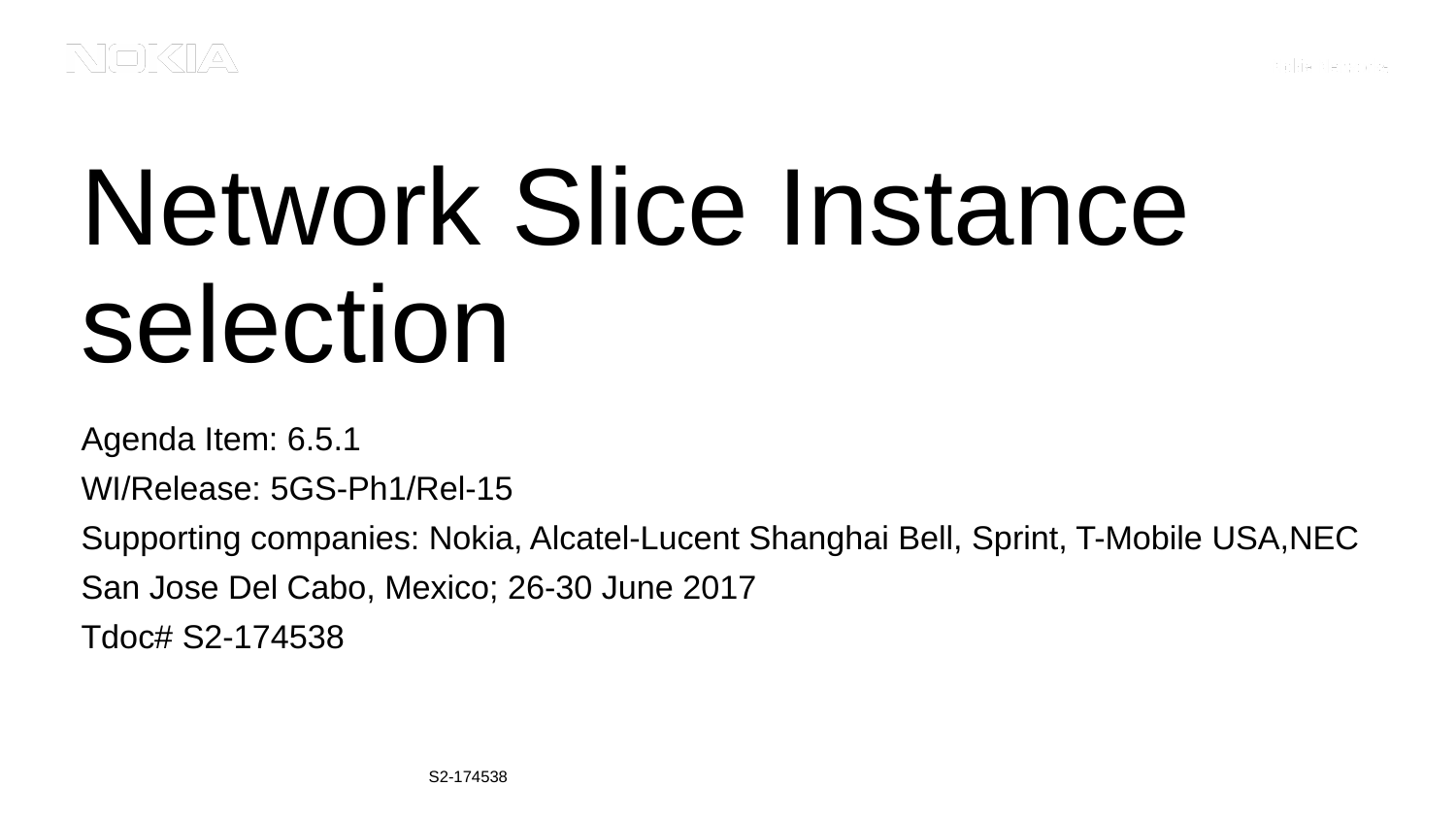

Network Slice Instance selection
Agenda Item: 6.5.1
WI/Release: 5GS-Ph1/Rel-15
Supporting companies: Nokia, Alcatel-Lucent Shanghai Bell, Sprint, T-Mobile USA,NEC
San Jose Del Cabo, Mexico; 26-30 June 2017
Tdoc# S2-174538
S2-174538